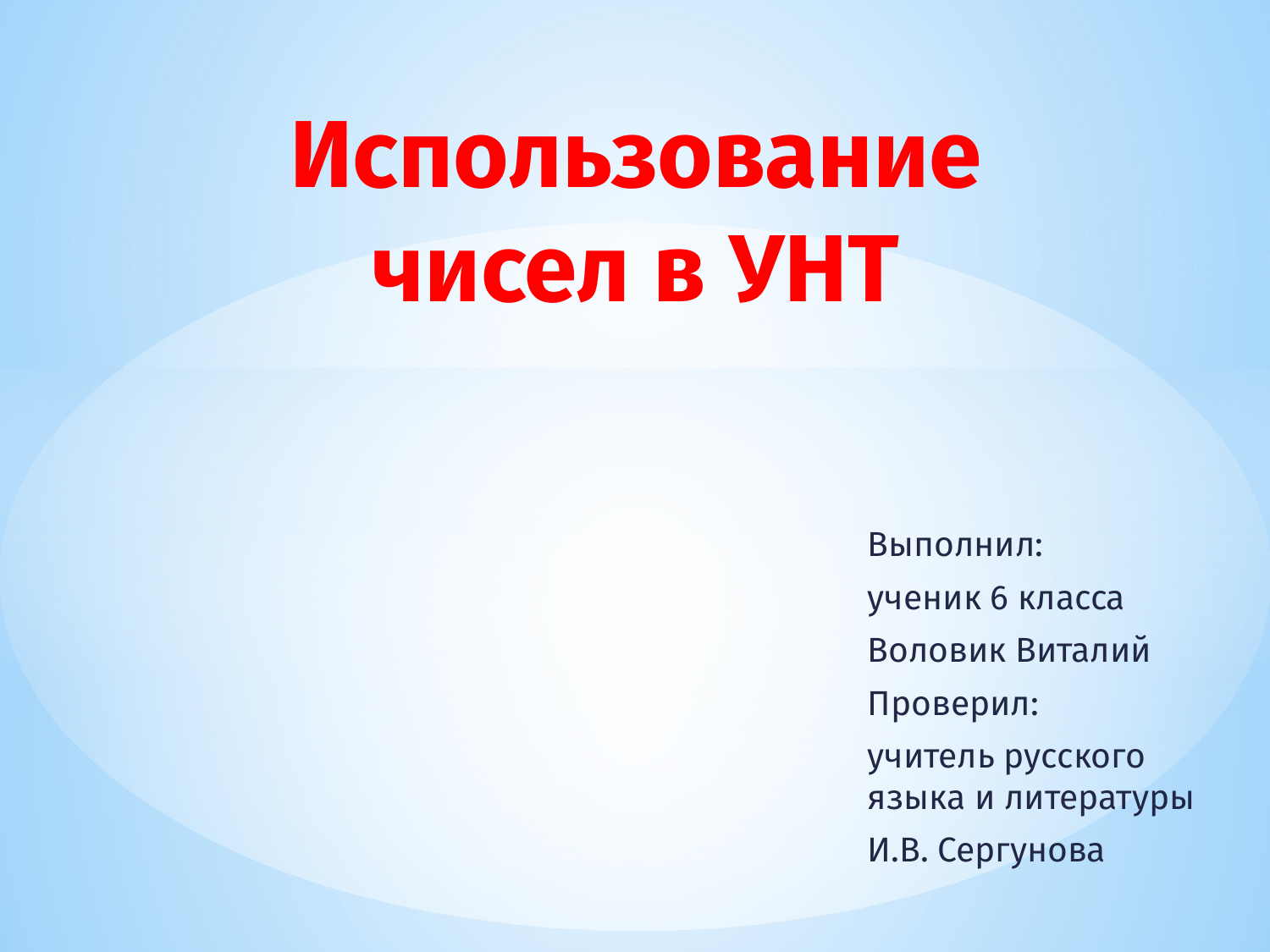

# Использование чисел в УНТ
Выполнил:
ученик 6 класса
Воловик Виталий
Проверил:
учитель русского языка и литературы
И.В. Сергунова